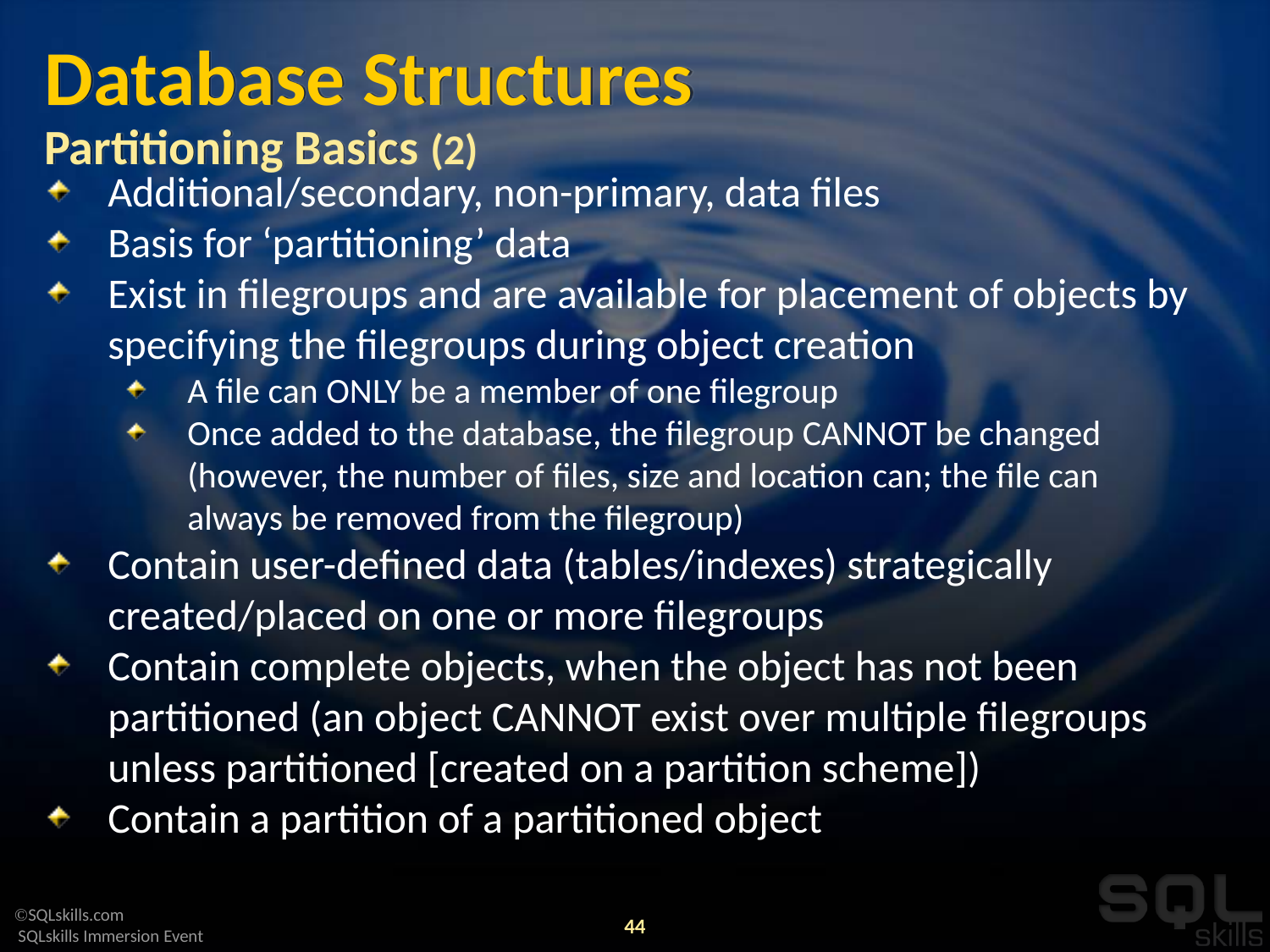

# Database Structures Partitioning Basics (2)
Additional/secondary, non-primary, data files
Basis for ‘partitioning’ data
Exist in filegroups and are available for placement of objects by specifying the filegroups during object creation
A file can ONLY be a member of one filegroup
Once added to the database, the filegroup CANNOT be changed (however, the number of files, size and location can; the file can always be removed from the filegroup)
Contain user-defined data (tables/indexes) strategically created/placed on one or more filegroups
Contain complete objects, when the object has not been partitioned (an object CANNOT exist over multiple filegroups unless partitioned [created on a partition scheme])
Contain a partition of a partitioned object
44